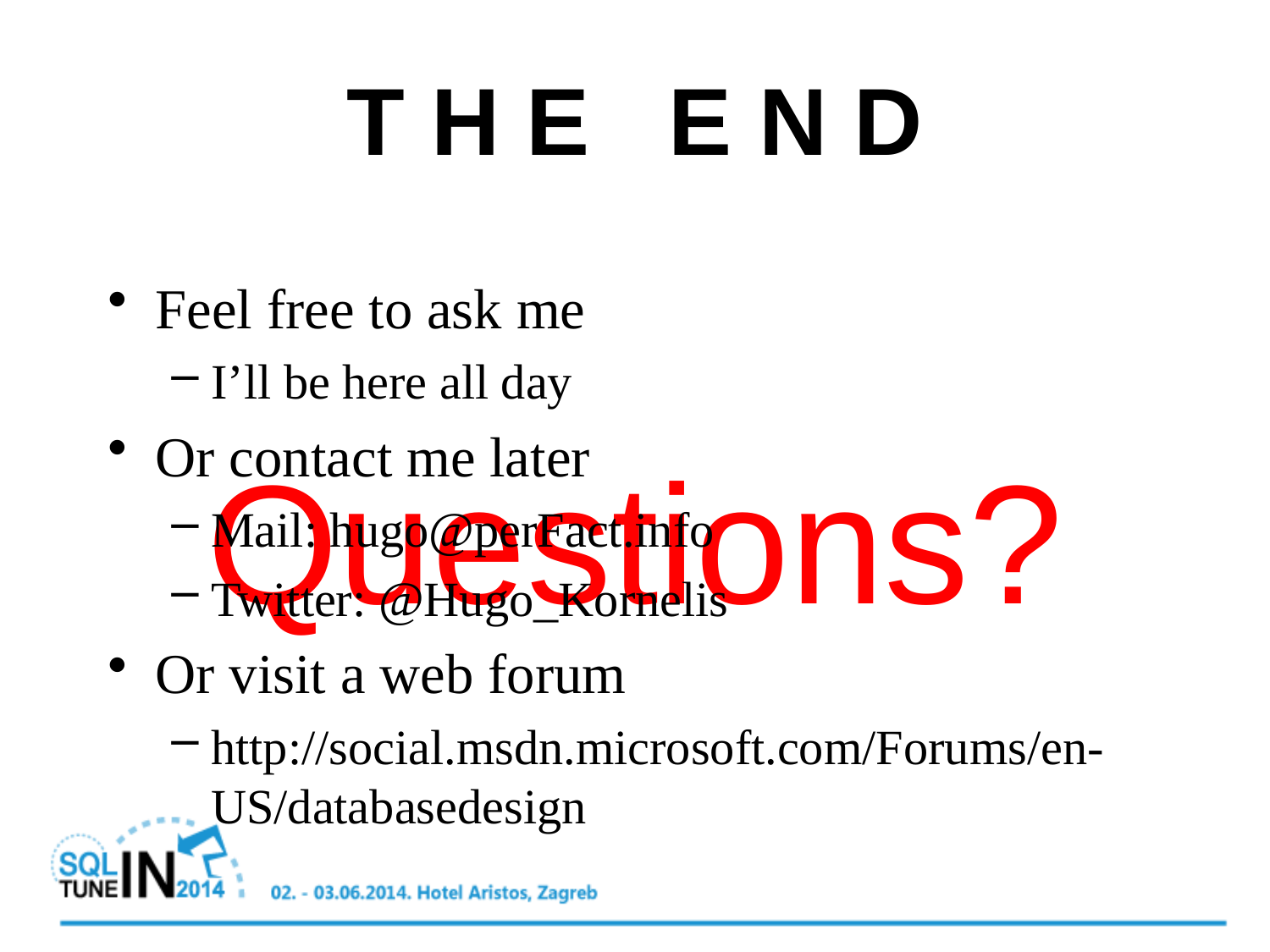

# T H E   E N D
Questions?
Feel free to ask me
I’ll be here all day
Or contact me later
Mail: hugo@perFact.info
Twitter: @Hugo_Kornelis
Or visit a web forum
http://social.msdn.microsoft.com/Forums/en-US/databasedesign